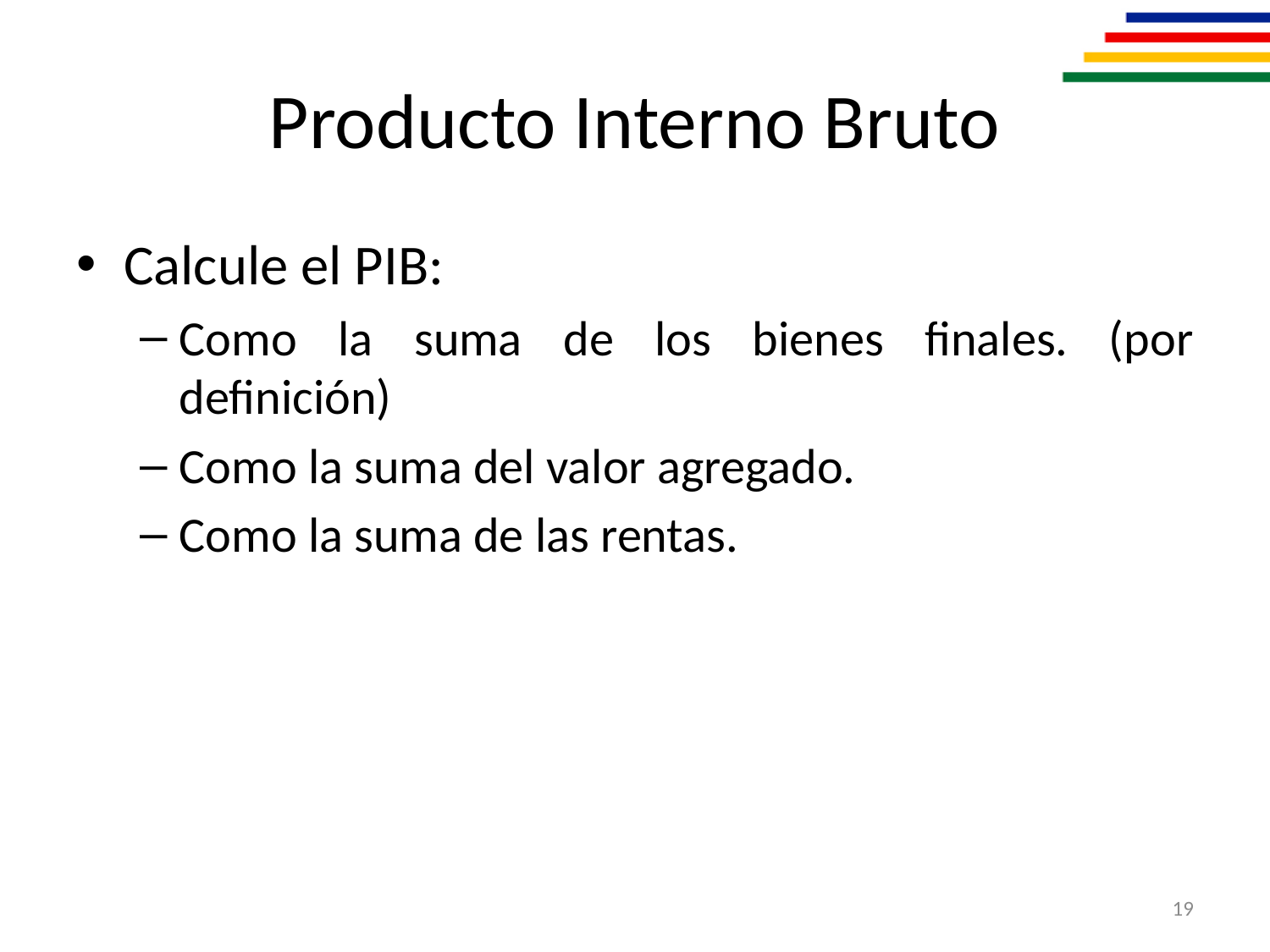

# Producto Interno Bruto
Calcule el PIB:
Como la suma de los bienes finales. (por definición)
Como la suma del valor agregado.
Como la suma de las rentas.

19